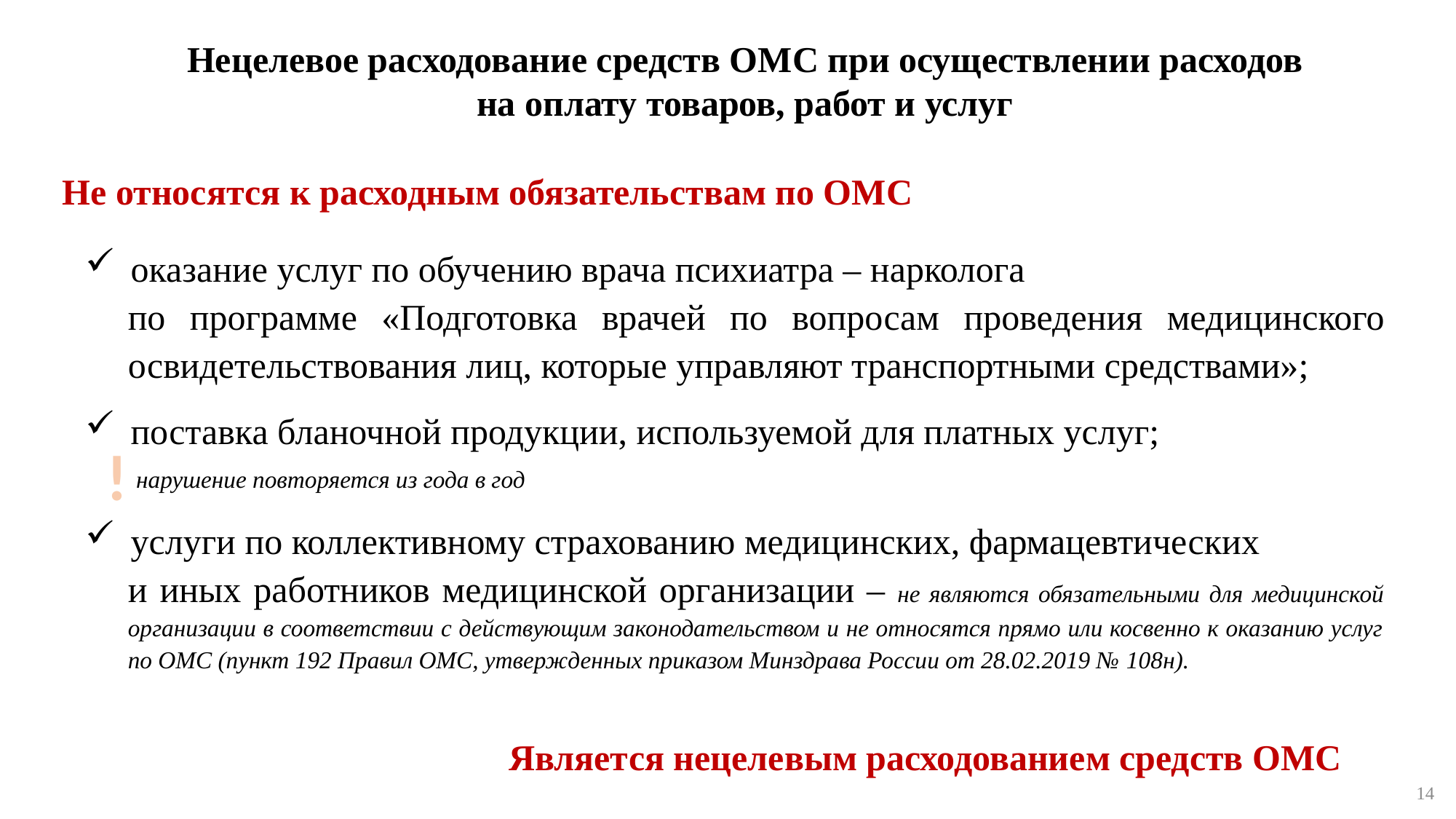

Нецелевое расходование средств ОМС при осуществлении расходов
на оплату товаров, работ и услуг
Не относятся к расходным обязательствам по ОМС
оказание услуг по обучению врача психиатра – нарколога
по программе «Подготовка врачей по вопросам проведения медицинского освидетельствования лиц, которые управляют транспортными средствами»;

поставка бланочной продукции, используемой для платных услуг;
 нарушение повторяется из года в год

услуги по коллективному страхованию медицинских, фармацевтических
и иных работников медицинской организации – не являются обязательными для медицинской организации в соответствии с действующим законодательством и не относятся прямо или косвенно к оказанию услуг по ОМС (пункт 192 Правил ОМС, утвержденных приказом Минздрава России от 28.02.2019 № 108н).
!
Является нецелевым расходованием средств ОМС
14